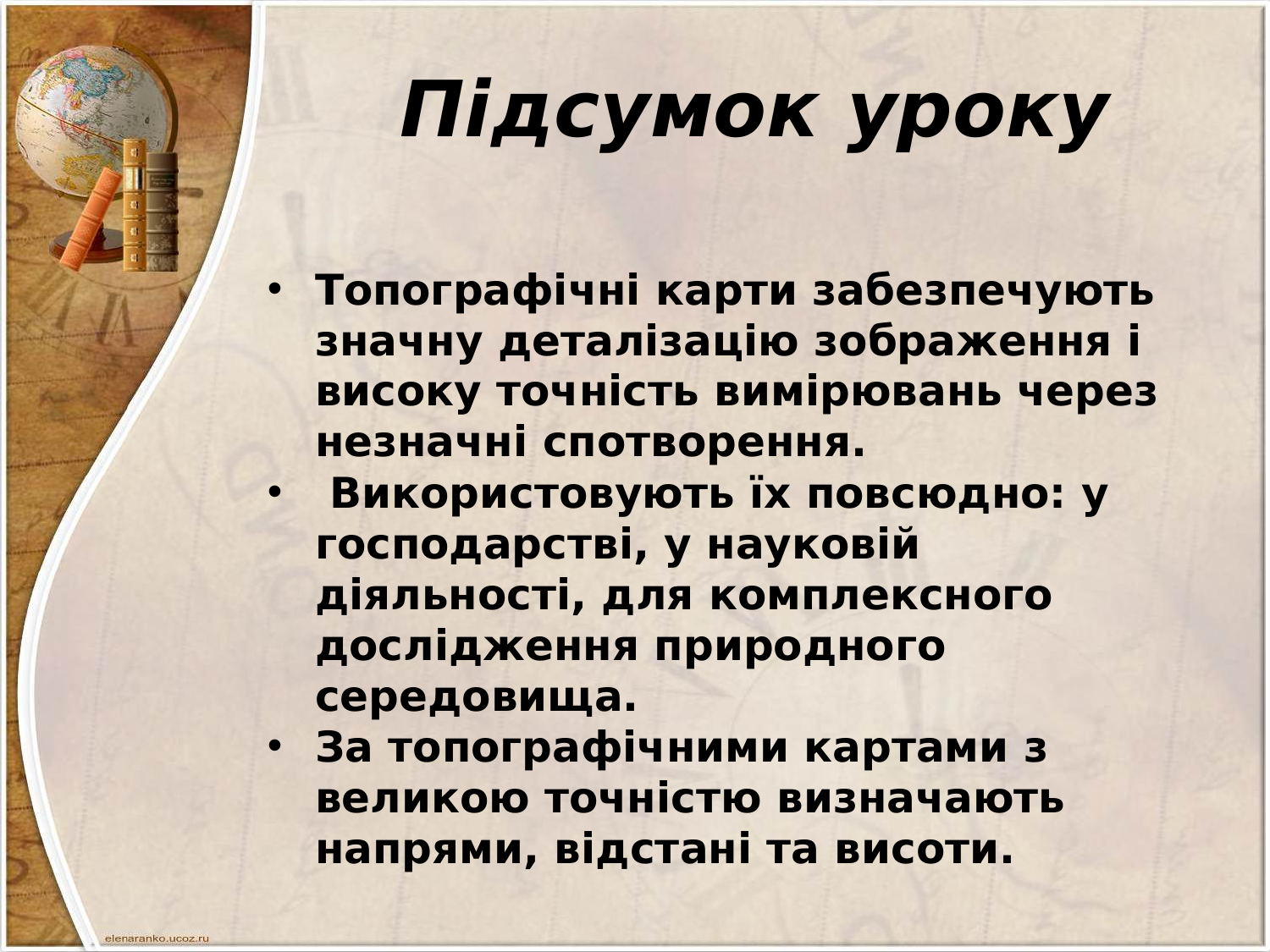

# Підсумок уроку

Топографічні карти забезпечують значну деталізацію зображення і високу точність вимірювань через незначні спотворення.
 Використовують їх повсюдно: у господарстві, у науковій                 діяльності, для комплексного   дослідження природного середовища.
За топографічними картами з великою точністю визначають напрями, відстані та висоти.